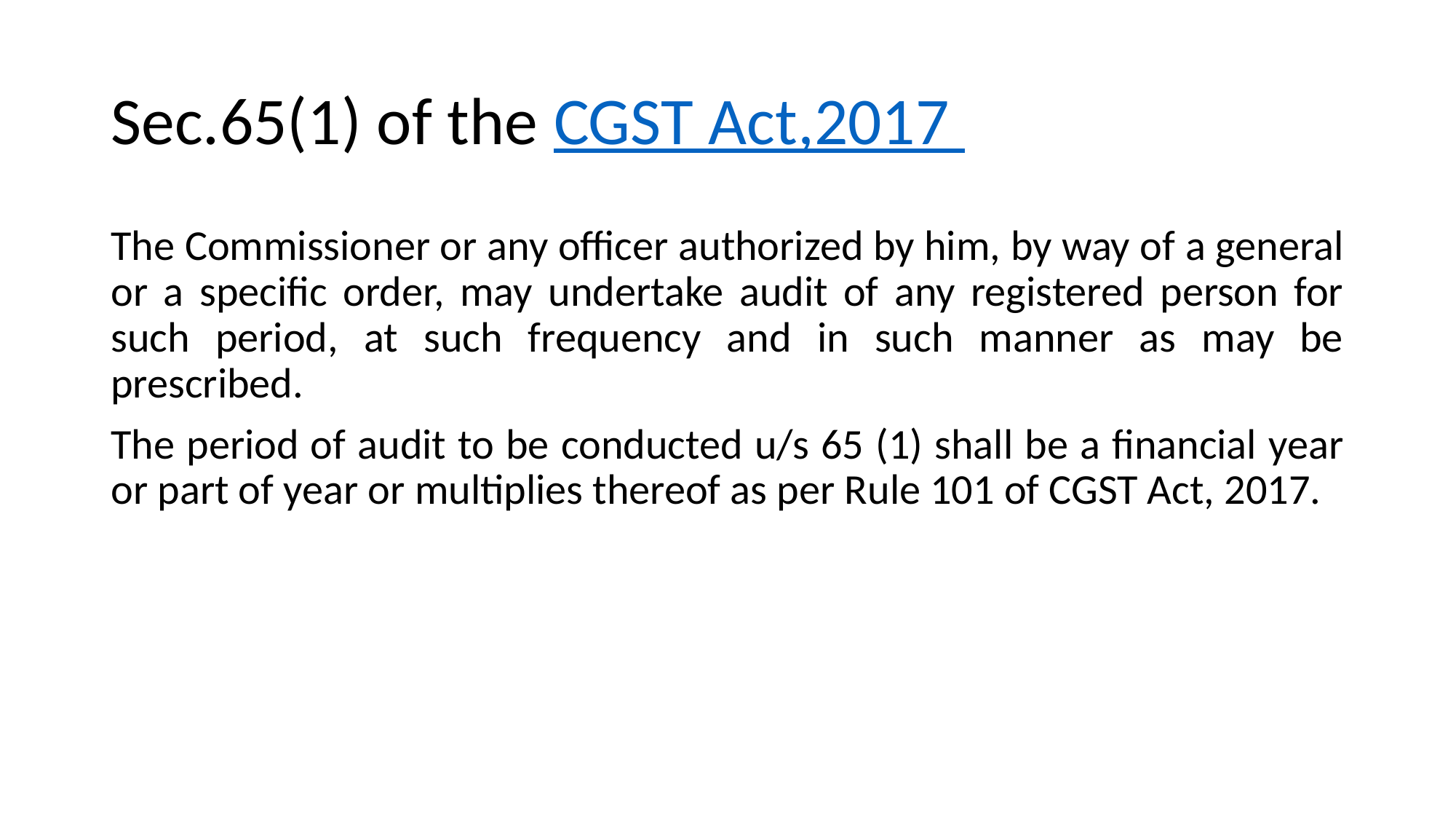

# Sec.65(1) of the CGST Act,2017
The Commissioner or any officer authorized by him, by way of a general or a specific order, may undertake audit of any registered person for such period, at such frequency and in such manner as may be prescribed.
The period of audit to be conducted u/s 65 (1) shall be a financial year or part of year or multiplies thereof as per Rule 101 of CGST Act, 2017.